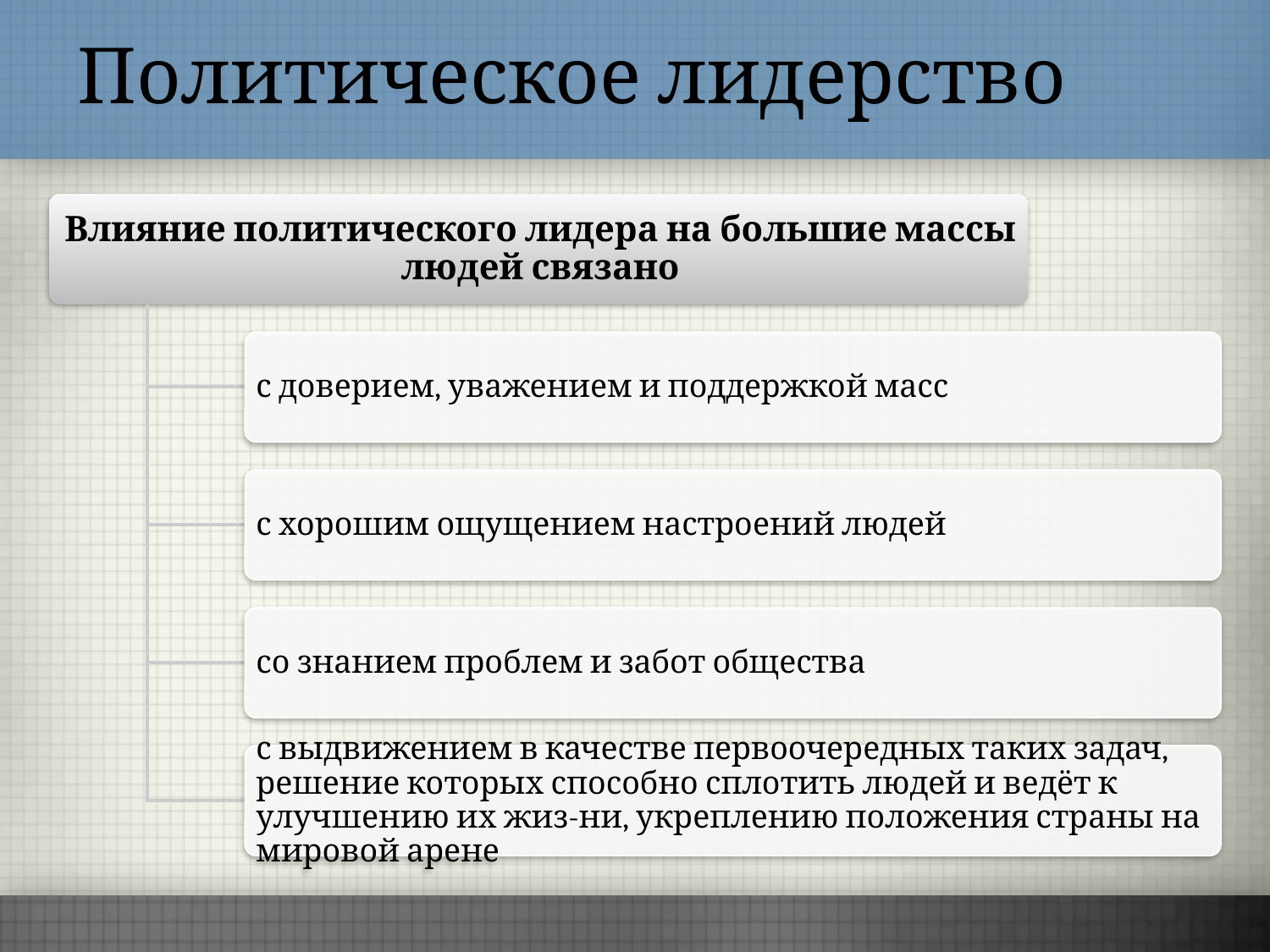

# Политическое лидерство
Влияние политического лидера на большие массы людей связано
с доверием, уважением и поддержкой масс
с хорошим ощущением настроений людей
со знанием проблем и забот общества
с выдвижением в качестве первоочередных таких задач, решение которых способно сплотить людей и ведёт к улучшению их жиз-ни, укреплению положения страны на мировой арене